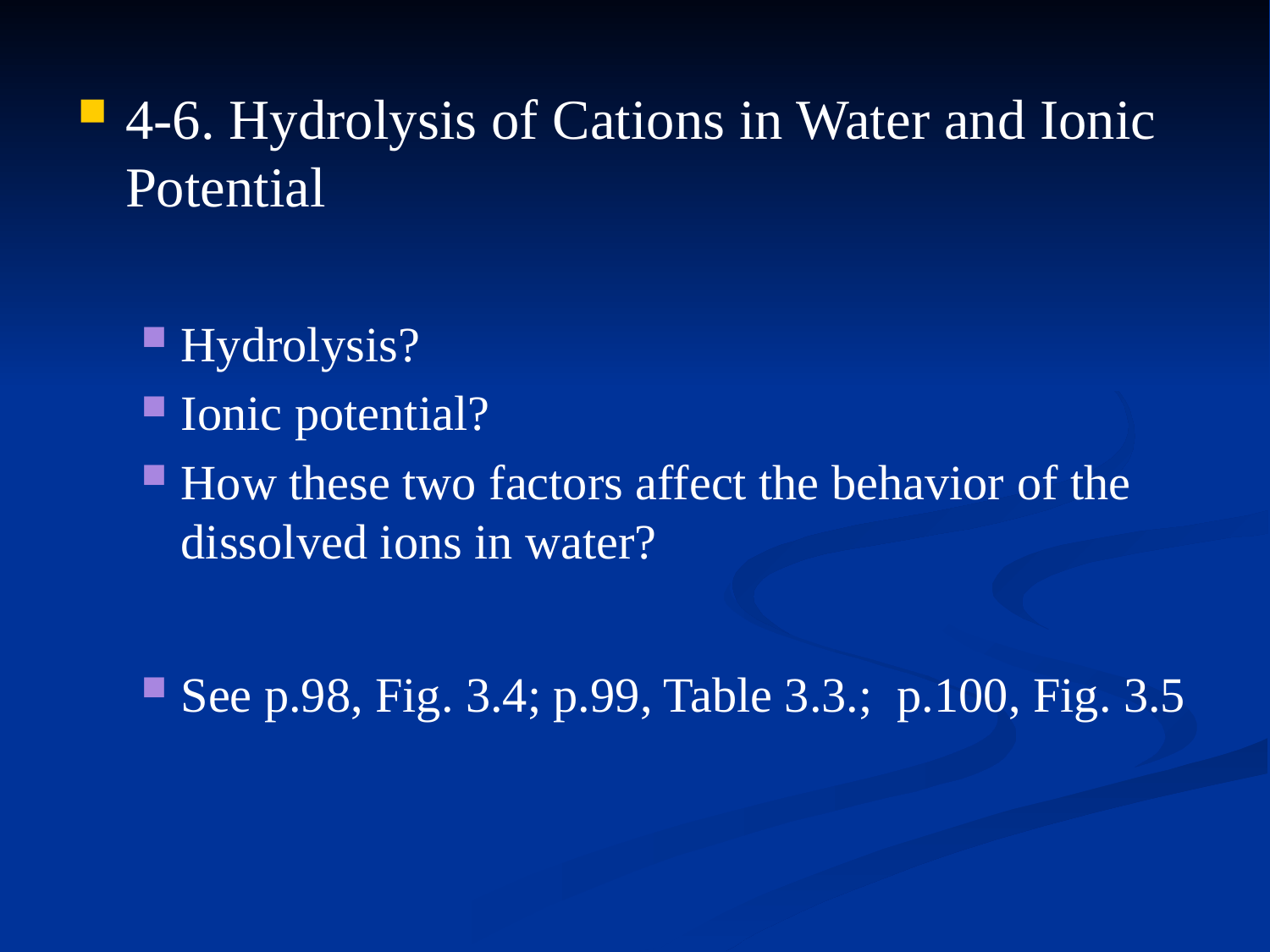

4-6. Hydrolysis of Cations in Water and Ionic Potential

Hydrolysis?
Ionic potential?
How these two factors affect the behavior of the dissolved ions in water?

See p.98, Fig. 3.4; p.99, Table 3.3.;  p.100, Fig. 3.5